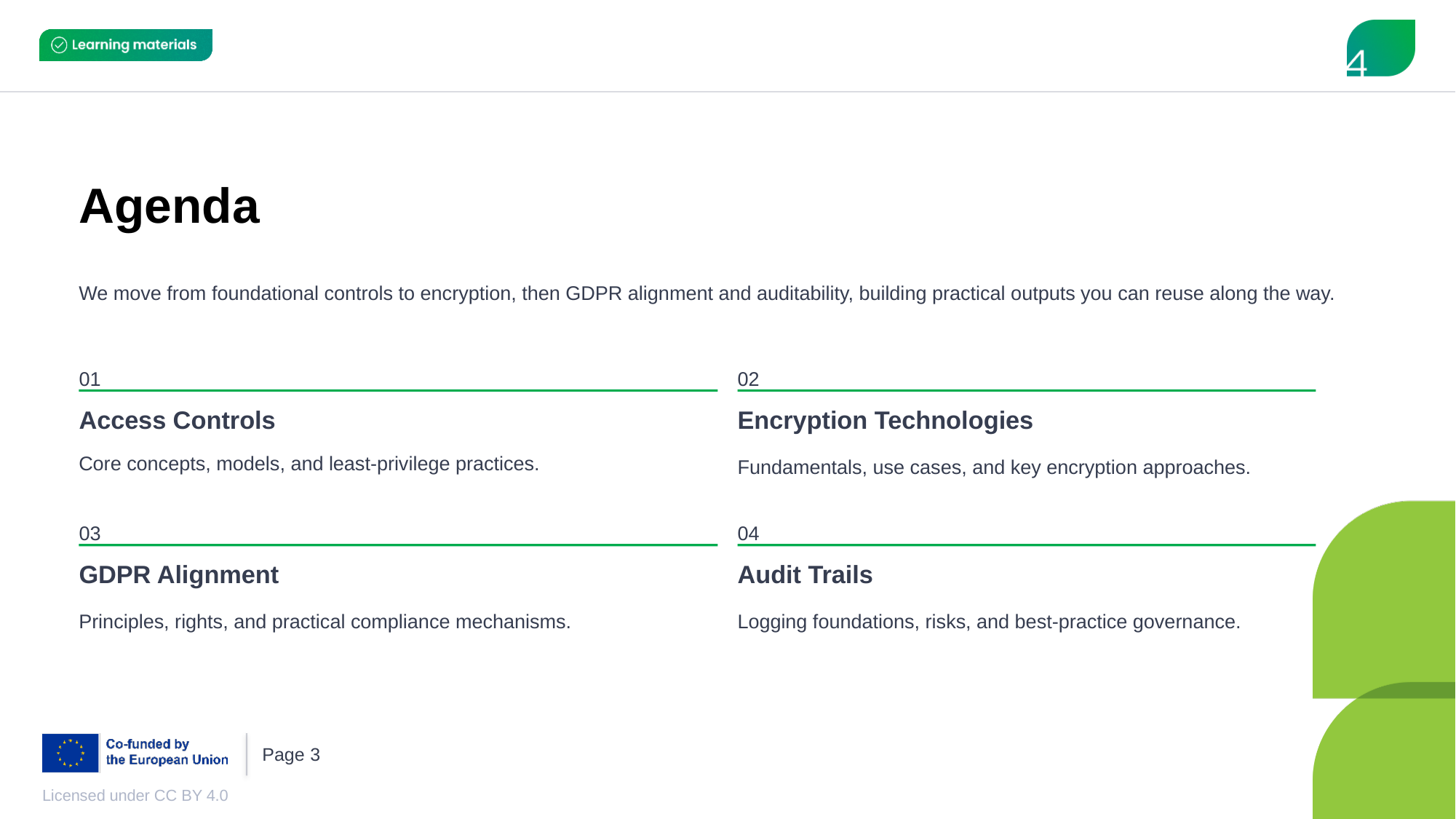

Agenda
We move from foundational controls to encryption, then GDPR alignment and auditability, building practical outputs you can reuse along the way.
01
02

Access Controls
Encryption Technologies
Fundamentals, use cases, and key encryption approaches.
Core concepts, models, and least-privilege practices.
03
04

GDPR Alignment
Audit Trails
Principles, rights, and practical compliance mechanisms.
Logging foundations, risks, and best-practice governance.